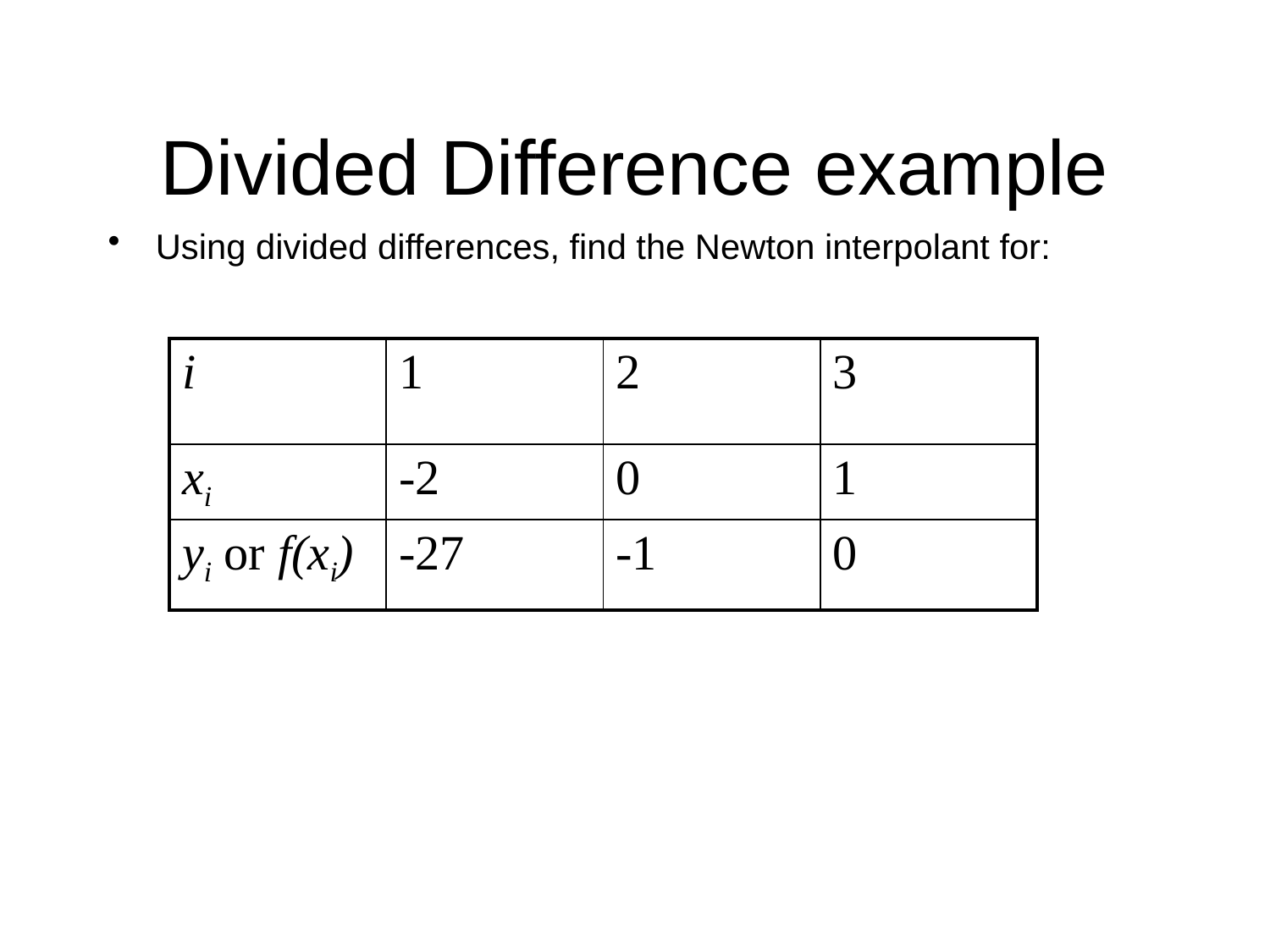

# Divided Difference example
Using divided differences, find the Newton interpolant for:
| i | 1 | 2 | 3 |
| --- | --- | --- | --- |
| xi | -2 | 0 | 1 |
| yi or f(xi) | -27 | -1 | 0 |